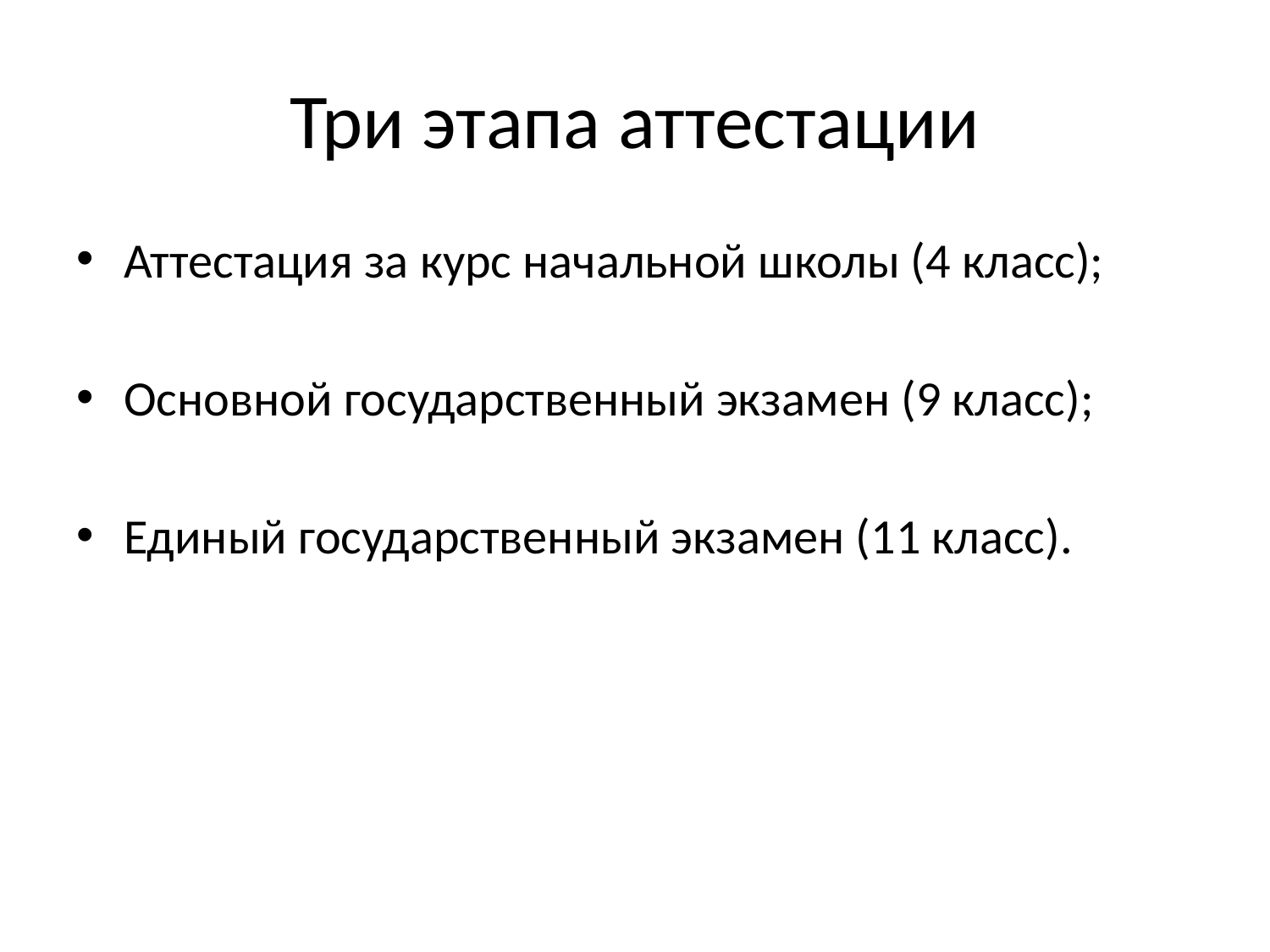

# Три этапа аттестации
Аттестация за курс начальной школы (4 класс);

Основной государственный экзамен (9 класс);

Единый государственный экзамен (11 класс).